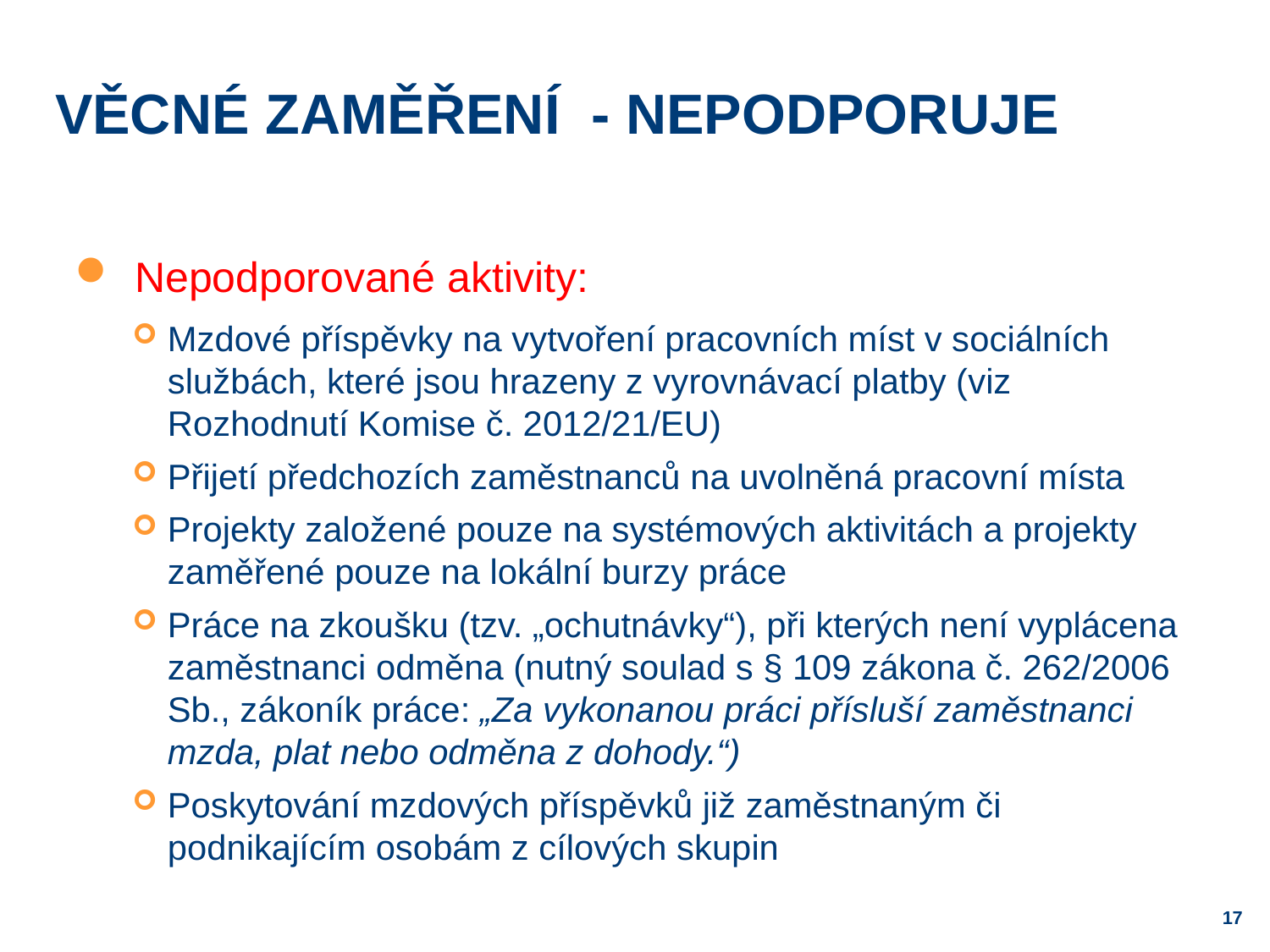

# Věcné zaměření  - nepodporuje
Nepodporované aktivity:
Mzdové příspěvky na vytvoření pracovních míst v sociálních službách, které jsou hrazeny z vyrovnávací platby (viz Rozhodnutí Komise č. 2012/21/EU)
Přijetí předchozích zaměstnanců na uvolněná pracovní místa
Projekty založené pouze na systémových aktivitách a projekty zaměřené pouze na lokální burzy práce
Práce na zkoušku (tzv. „ochutnávky“), při kterých není vyplácena zaměstnanci odměna (nutný soulad s § 109 zákona č. 262/2006 Sb., zákoník práce: „Za vykonanou práci přísluší zaměstnanci mzda, plat nebo odměna z dohody.“)
Poskytování mzdových příspěvků již zaměstnaným či podnikajícím osobám z cílových skupin

17